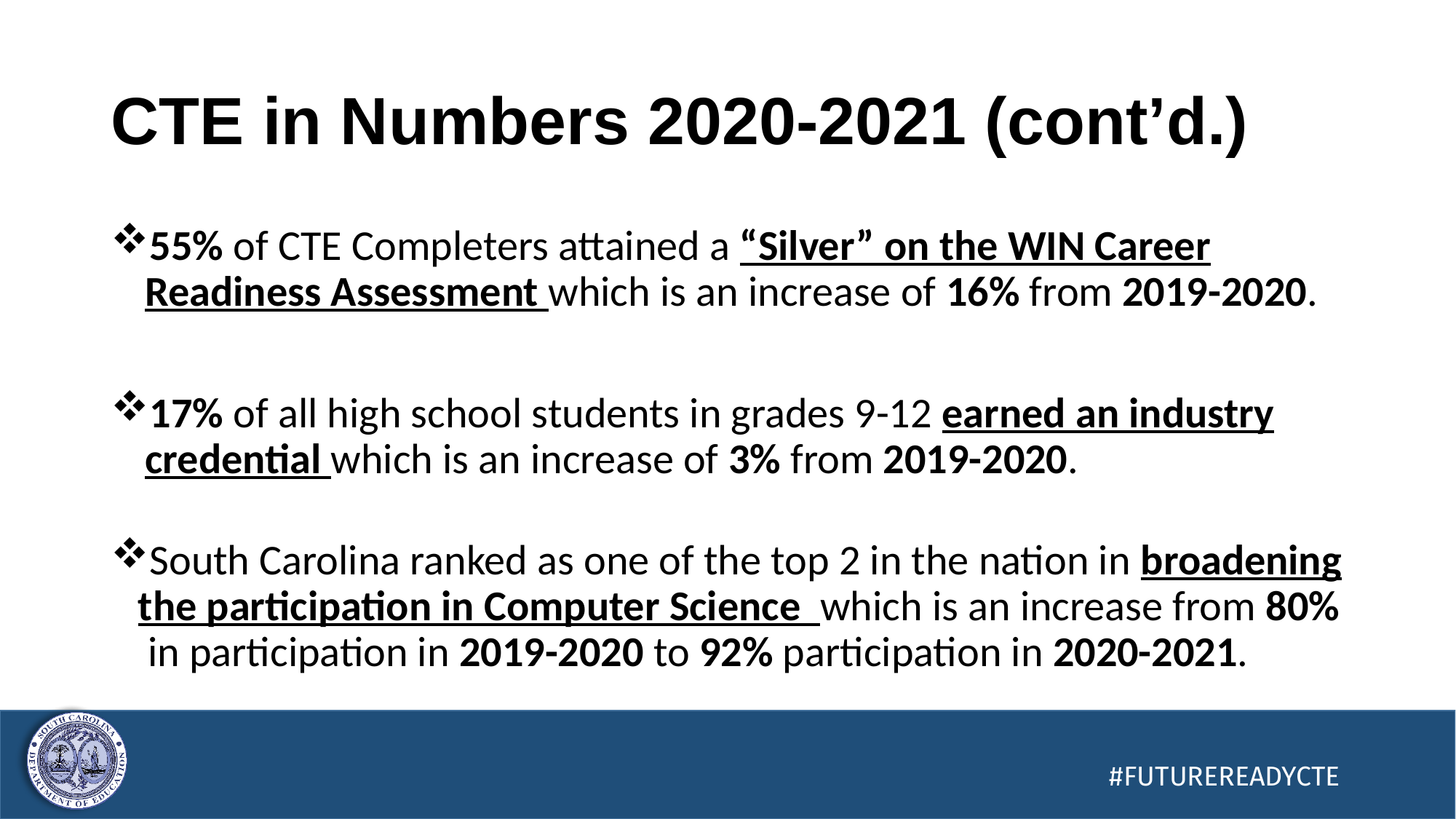

# CTE in Numbers 2020-2021 (cont’d.)
55% of CTE Completers attained a “Silver” on the WIN Career Readiness Assessment which is an increase of 16% from 2019-2020.

17% of all high school students in grades 9-12 earned an industry credential which is an increase of 3% from 2019-2020.

South Carolina ranked as one of the top 2 in the nation in broadening the participation in Computer Science  which is an increase from 80%  in participation in 2019-2020 to 92% participation in 2020-2021.